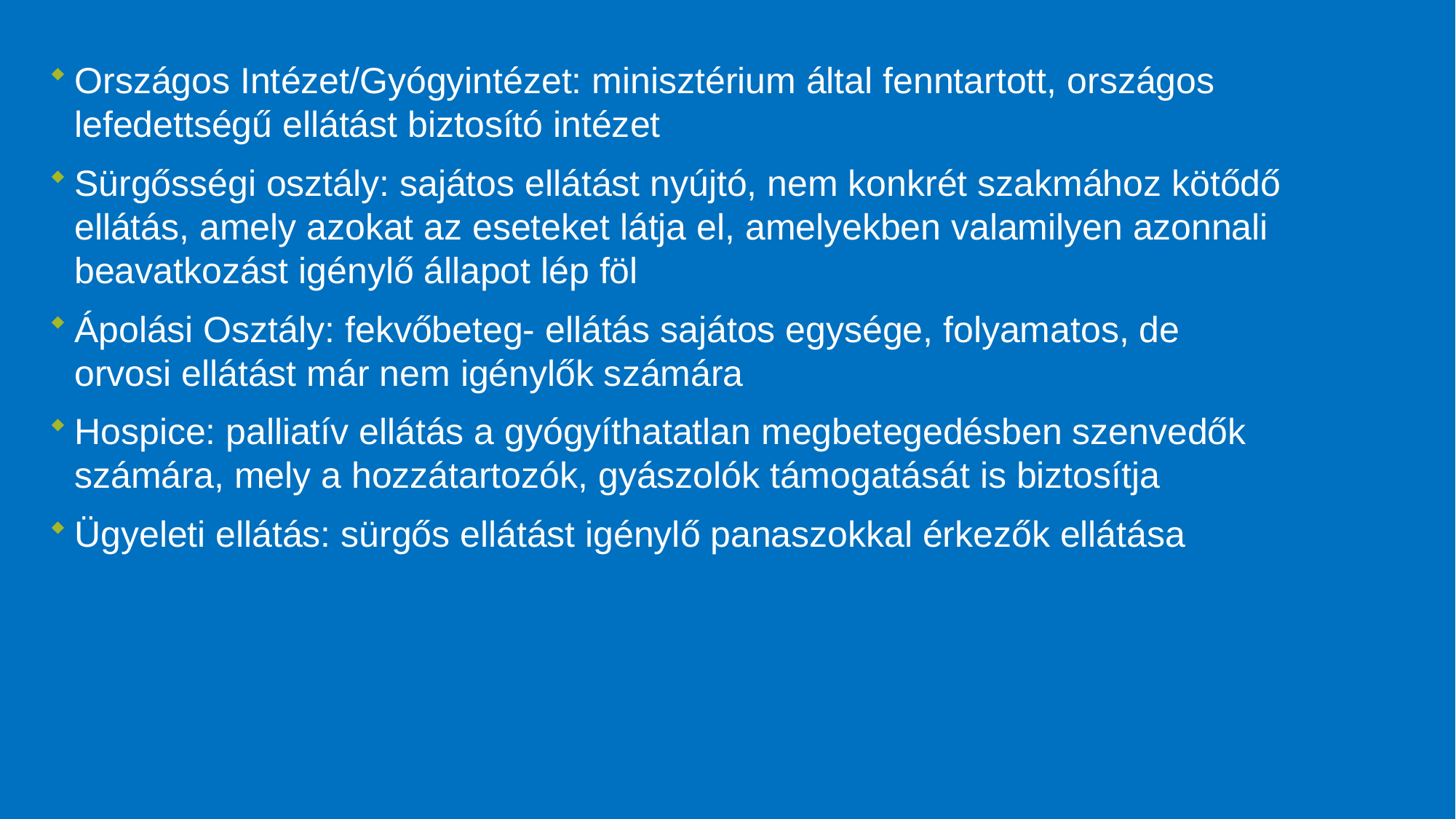

Országos Intézet/Gyógyintézet: minisztérium által fenntartott, országos lefedettségű ellátást biztosító intézet
Sürgősségi osztály: sajátos ellátást nyújtó, nem konkrét szakmához kötődő ellátás, amely azokat az eseteket látja el, amelyekben valamilyen azonnali beavatkozást igénylő állapot lép föl
Ápolási Osztály: fekvőbeteg- ellátás sajátos egysége, folyamatos, de orvosi ellátást már nem igénylők számára
Hospice: palliatív ellátás a gyógyíthatatlan megbetegedésben szenvedők számára, mely a hozzátartozók, gyászolók támogatását is biztosítja
Ügyeleti ellátás: sürgős ellátást igénylő panaszokkal érkezők ellátása